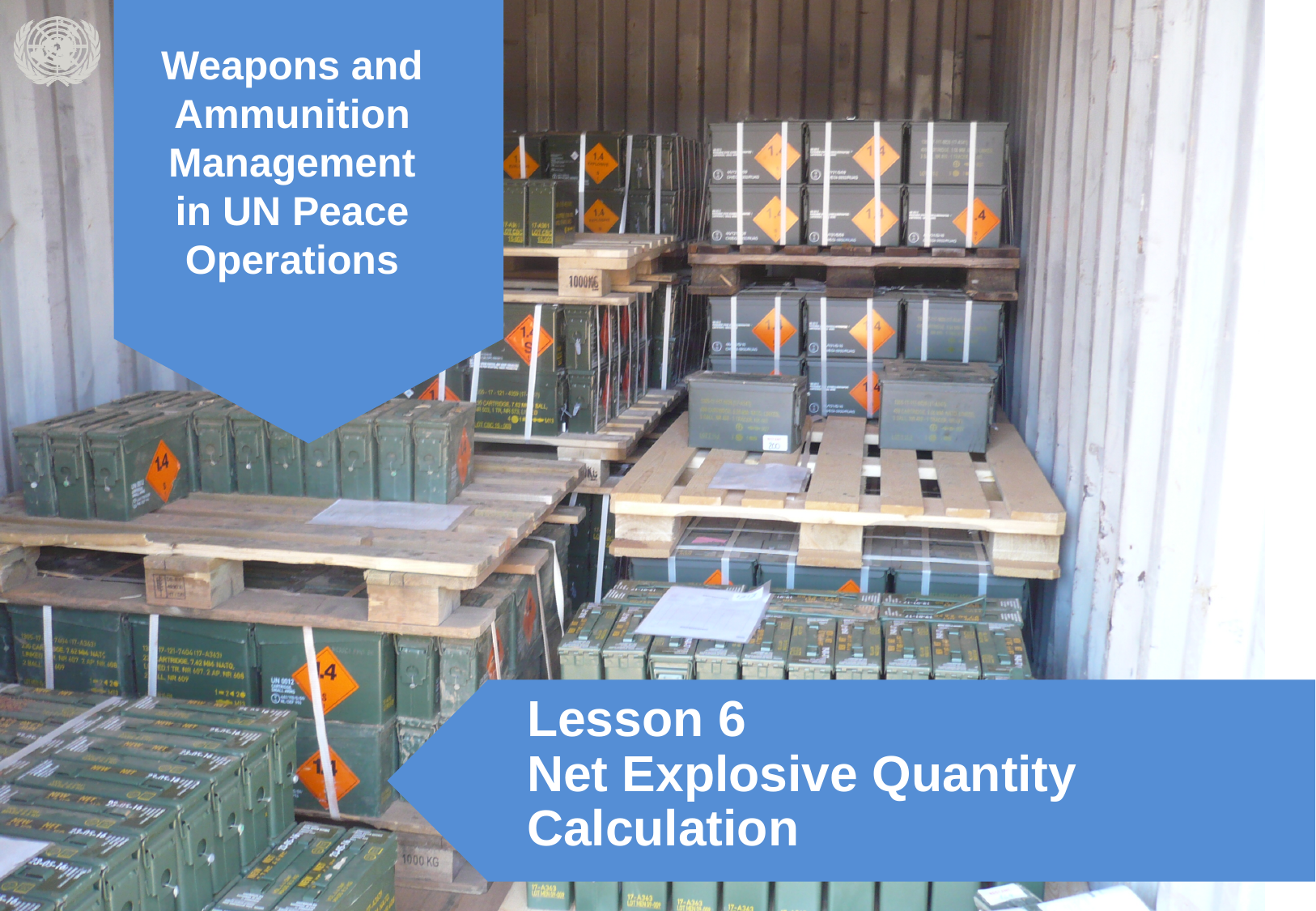

Weapons and Ammunition Management in UN Peace Operations
Lesson 6
Net Explosive Quantity Calculation